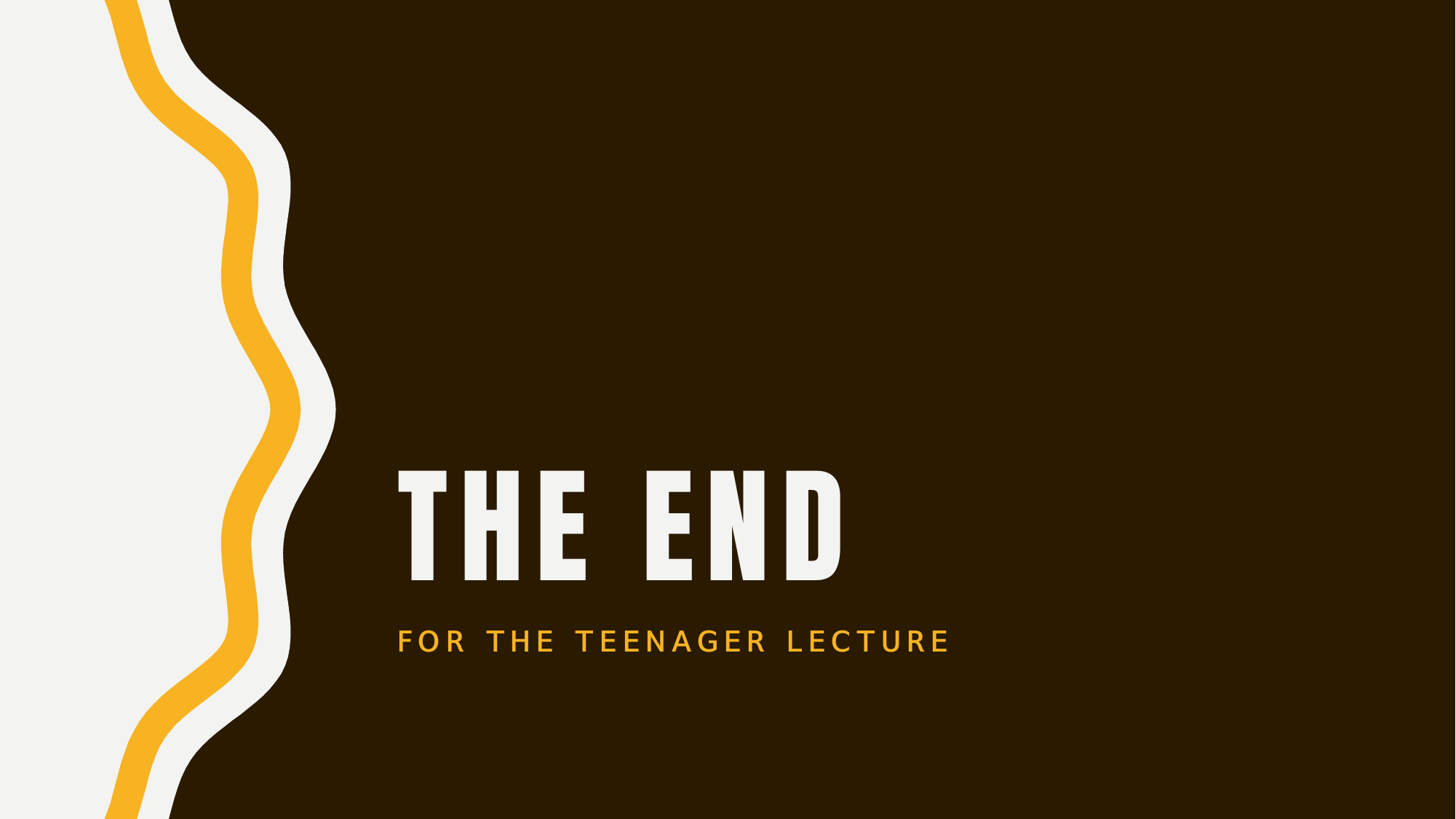

# The end
For the teenager lecture